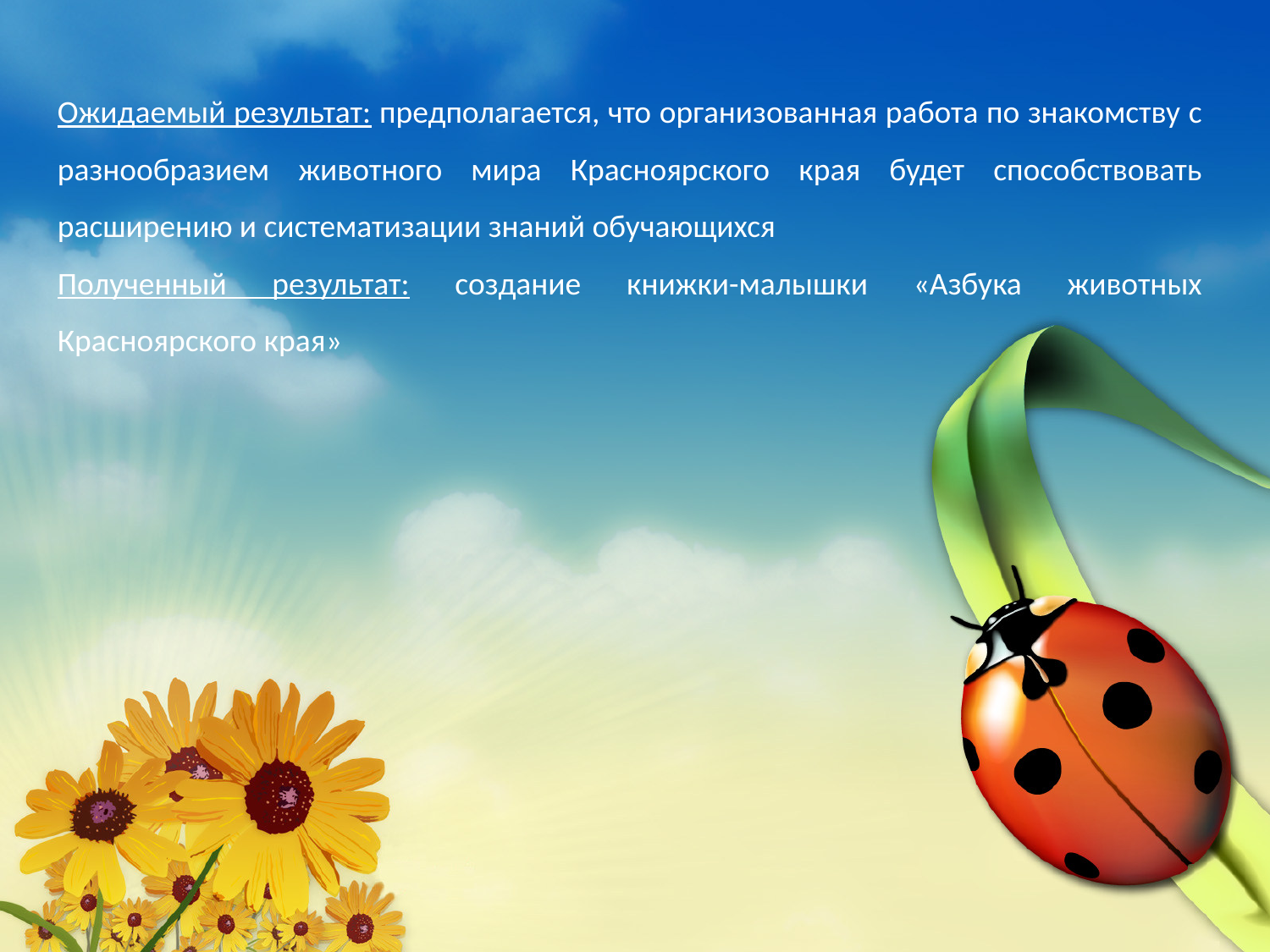

Ожидаемый результат: предполагается, что организованная работа по знакомству с разнообразием животного мира Красноярского края будет способствовать расширению и систематизации знаний обучающихся
Полученный результат: создание книжки-малышки «Азбука животных Красноярского края»